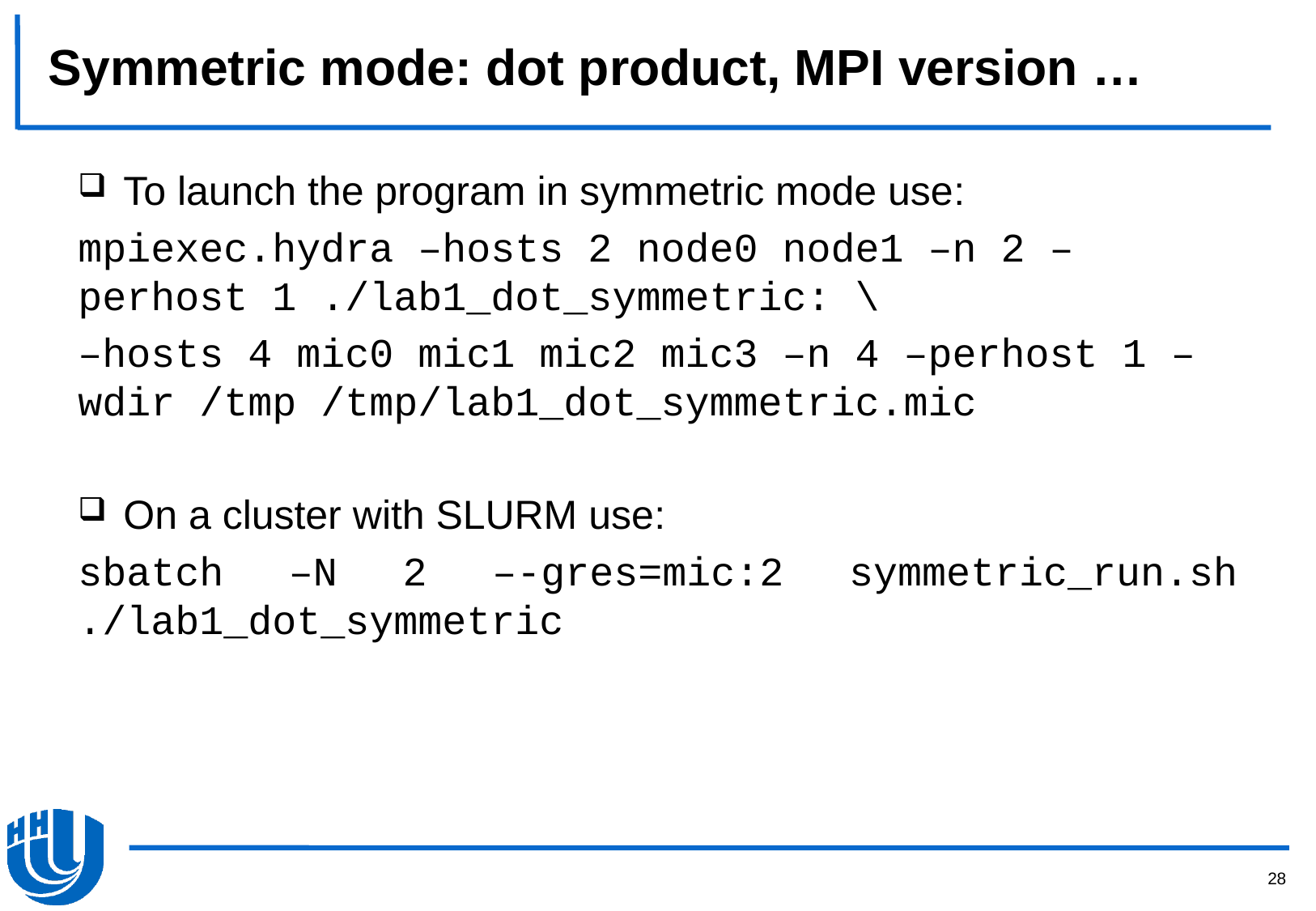

# Symmetric mode: dot product, MPI version …
To launch the program in symmetric mode use:
mpiexec.hydra –hosts 2 node0 node1 –n 2 –perhost 1 ./lab1_dot_symmetric: \
–hosts 4 mic0 mic1 mic2 mic3 –n 4 –perhost 1 –wdir /tmp /tmp/lab1_dot_symmetric.mic

On a cluster with SLURM use:
sbatch –N 2 –-gres=mic:2 symmetric_run.sh ./lab1_dot_symmetric
28